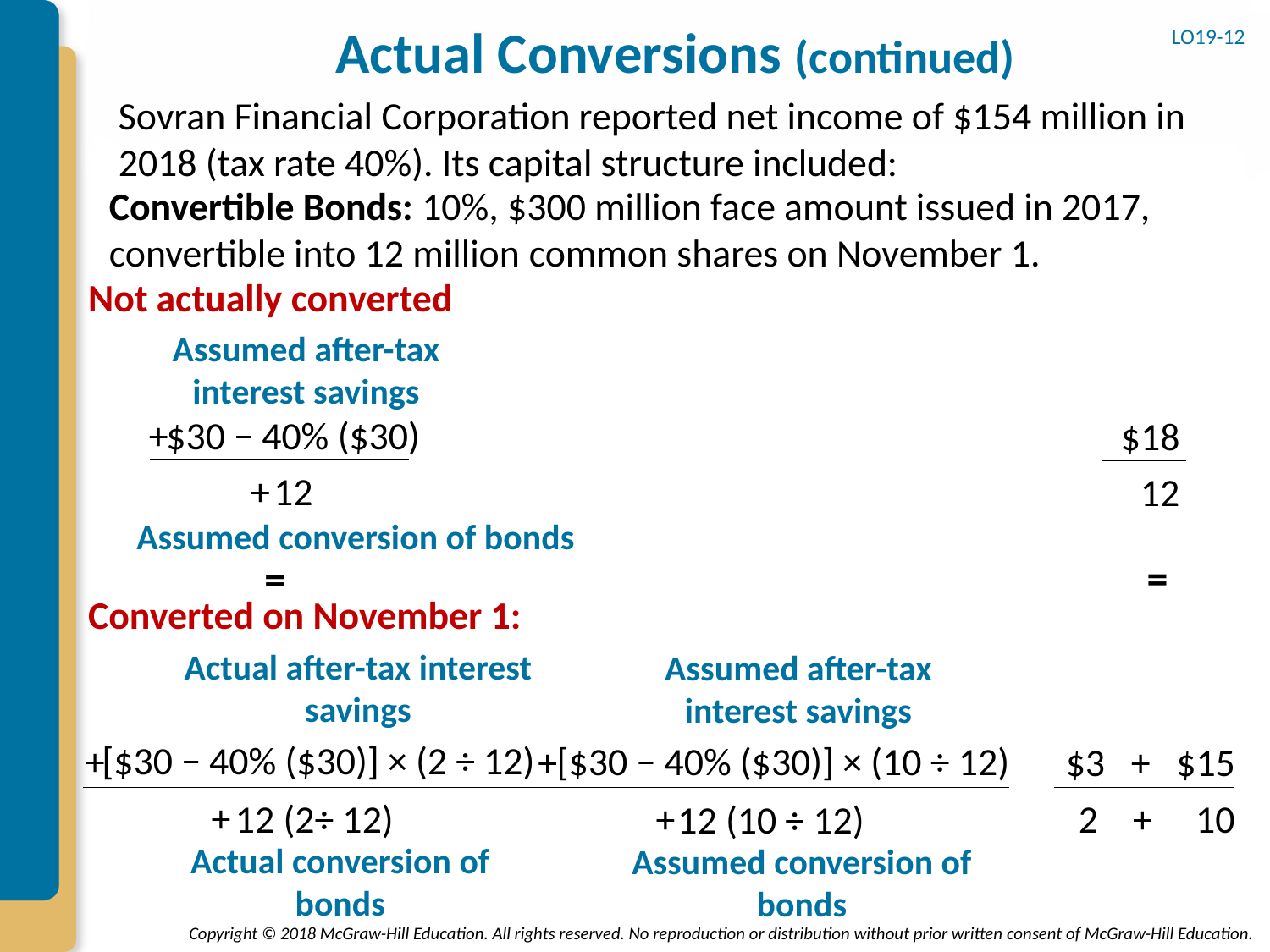

# Actual Conversions (continued)
LO19-12
Sovran Financial Corporation reported net income of $154 million in 2018 (tax rate 40%). Its capital structure included:
Convertible Bonds: 10%, $300 million face amount issued in 2017, convertible into 12 million common shares on November 1.
Not actually converted
Assumed after-tax interest savings
+
$30 − 40% ($30)
$18
+
12
12
Assumed conversion of bonds
=
=
Converted on November 1:
Actual after-tax interest savings
Assumed after-tax interest savings
[$30 − 40% ($30)] × (2 ÷ 12)
+
[$30 − 40% ($30)] × (10 ÷ 12)
+
$3   +   $15
+
+
2    +     10
12 (2÷ 12)
12 (10 ÷ 12)
Actual conversion of bonds
Assumed conversion of bonds